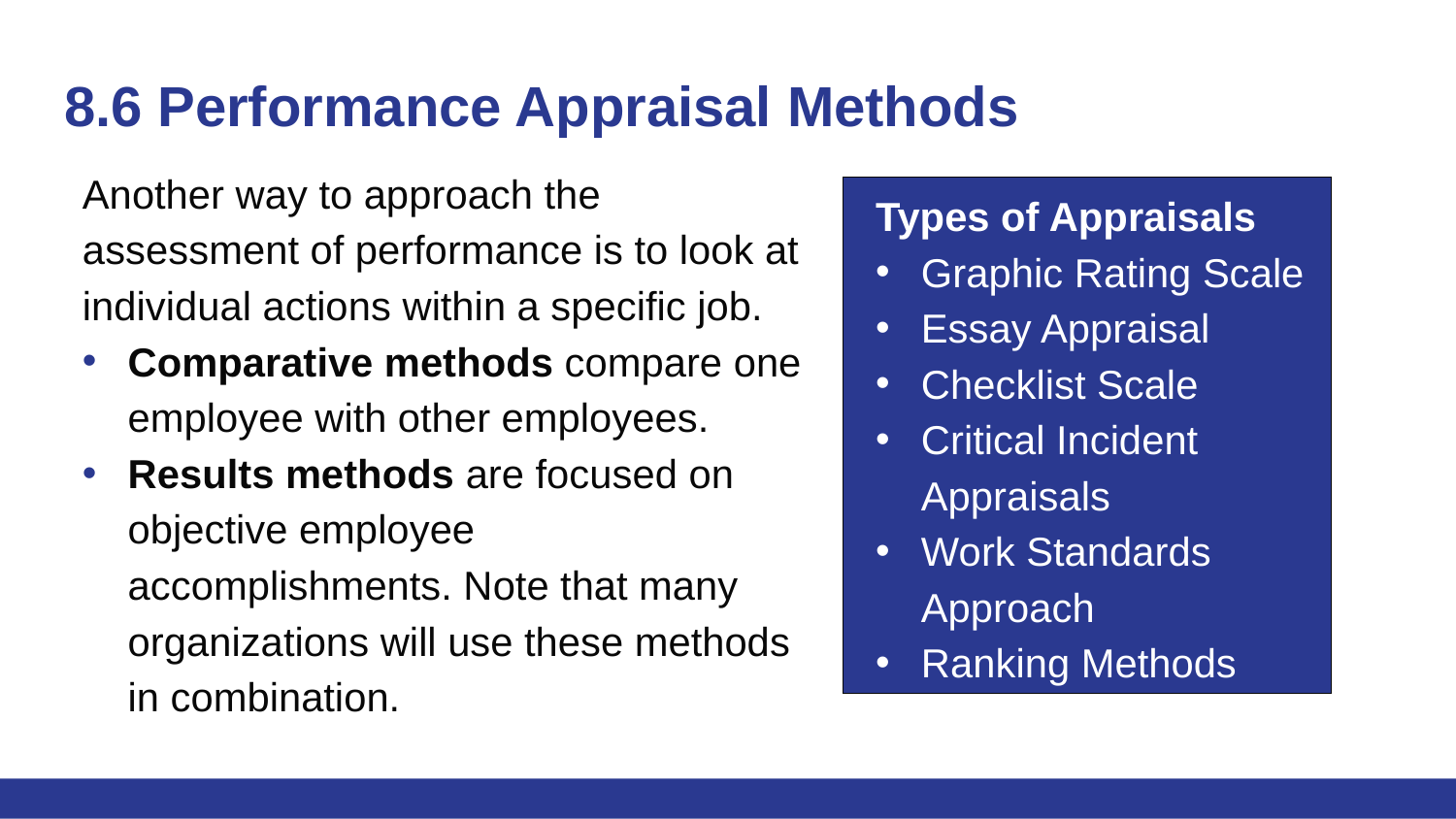

# 8.6 Performance Appraisal Methods
Another way to approach the assessment of performance is to look at individual actions within a specific job.
Comparative methods compare one employee with other employees.
Results methods are focused on objective employee accomplishments. Note that many organizations will use these methods in combination.

Types of Appraisals
Graphic Rating Scale
Essay Appraisal
Checklist Scale
Critical Incident Appraisals
Work Standards Approach
Ranking Methods